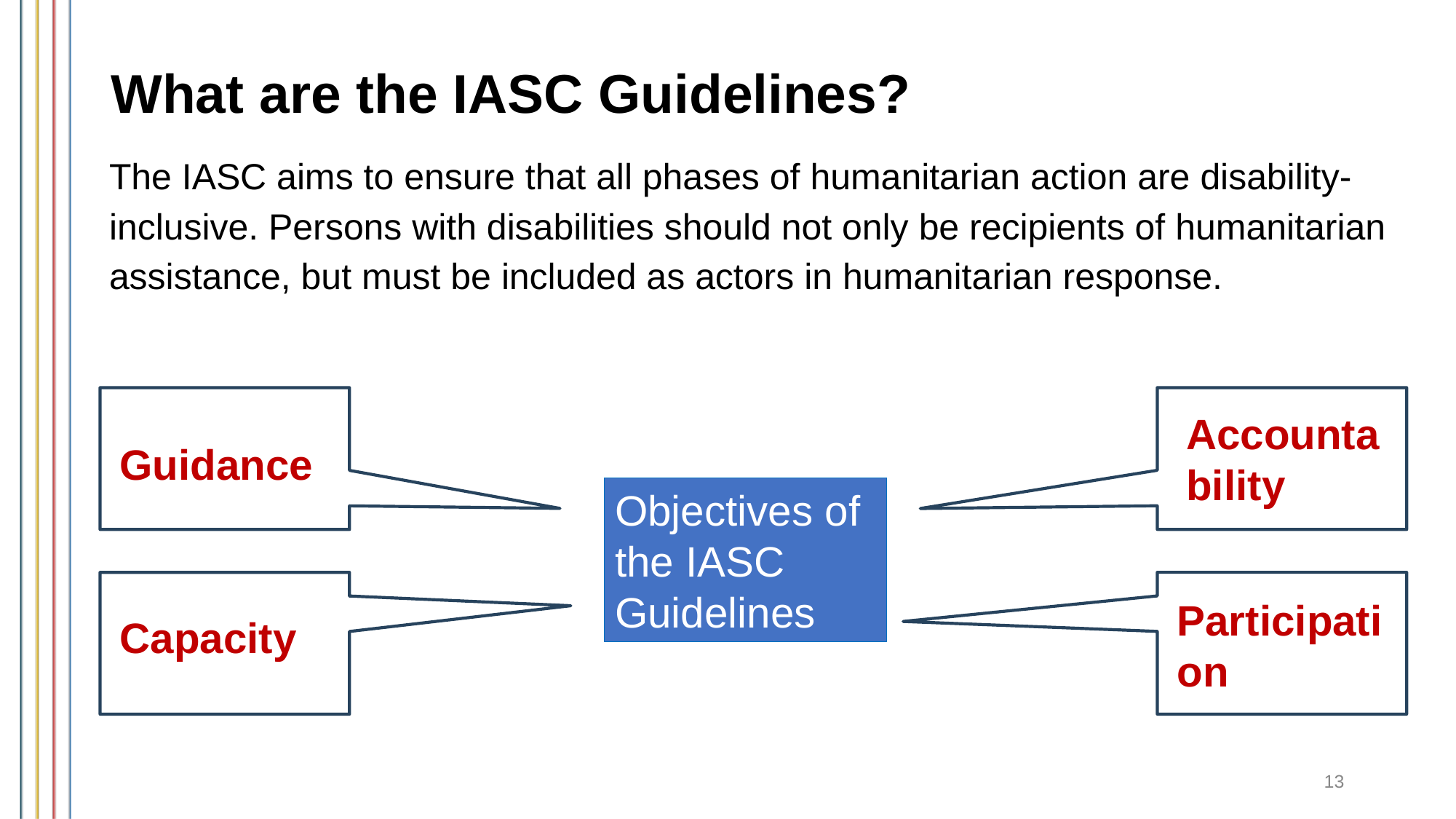

# What are the IASC Guidelines?
The IASC aims to ensure that all phases of humanitarian action are disability-inclusive. Persons with disabilities should not only be recipients of humanitarian assistance, but must be included as actors in humanitarian response.
Guidance

Accountability
Guidance
Objectives of the IASC Guidelines

Participation
Capacity
13